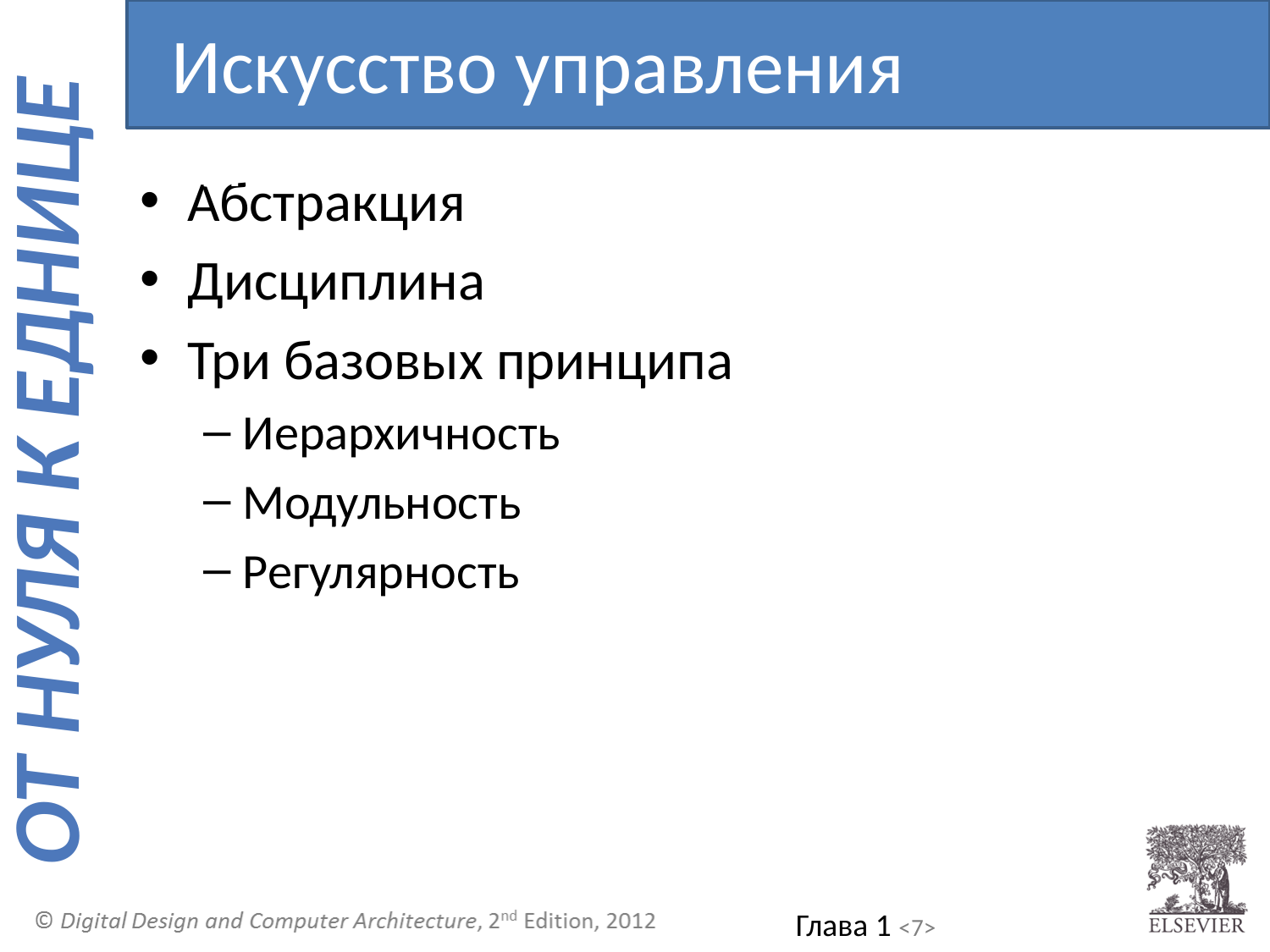

Искусство управления сложностью
Абстракция
Дисциплина
Три базовых принципа
Иерархичность
Модульность
Регулярность